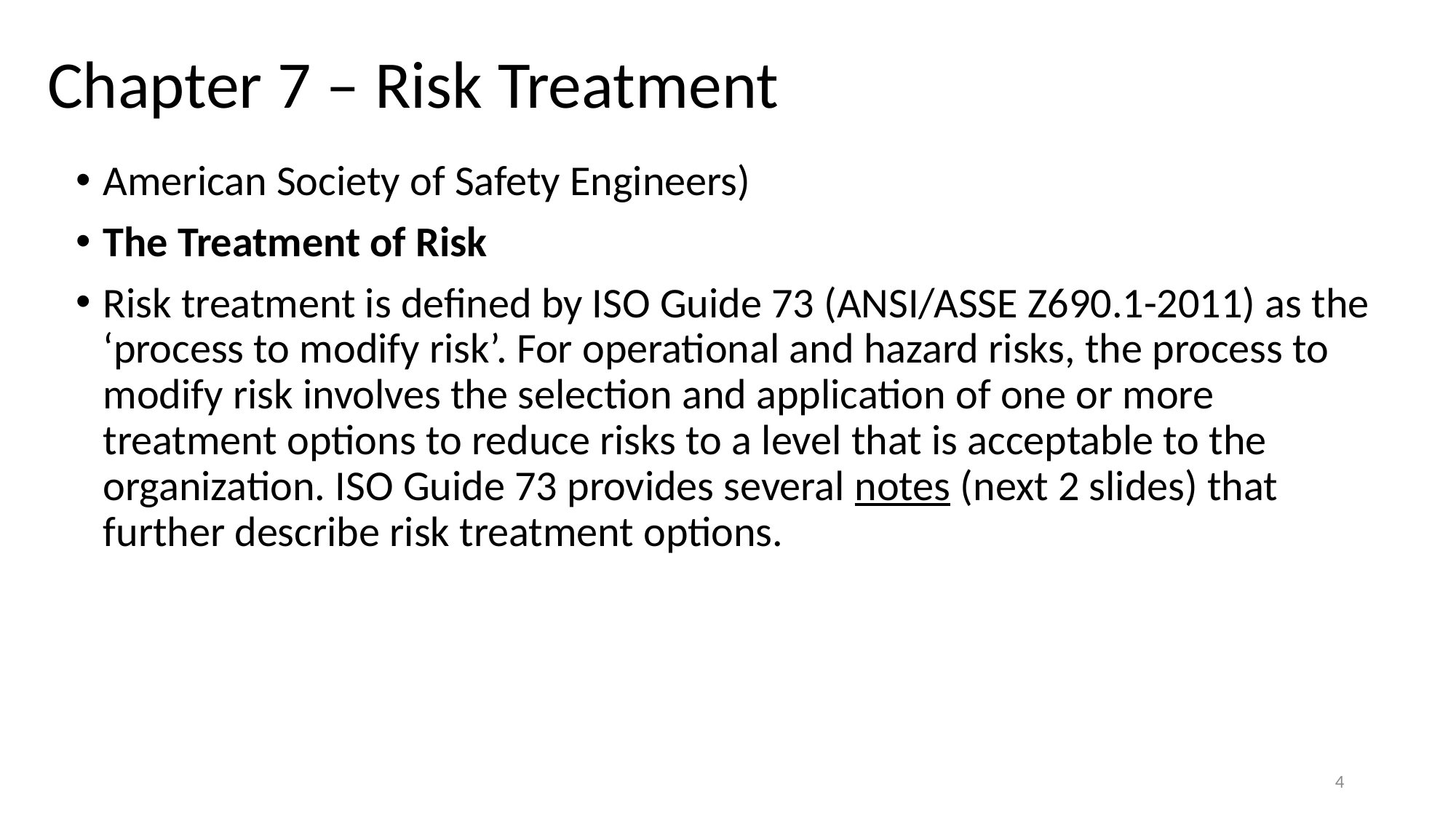

# Chapter 7 – Risk Treatment
American Society of Safety Engineers)
The Treatment of Risk
Risk treatment is defined by ISO Guide 73 (ANSI/ASSE Z690.1-2011) as the ‘process to modify risk’. For operational and hazard risks, the process to modify risk involves the selection and application of one or more treatment options to reduce risks to a level that is acceptable to the organization. ISO Guide 73 provides several notes (next 2 slides) that further describe risk treatment options.
4